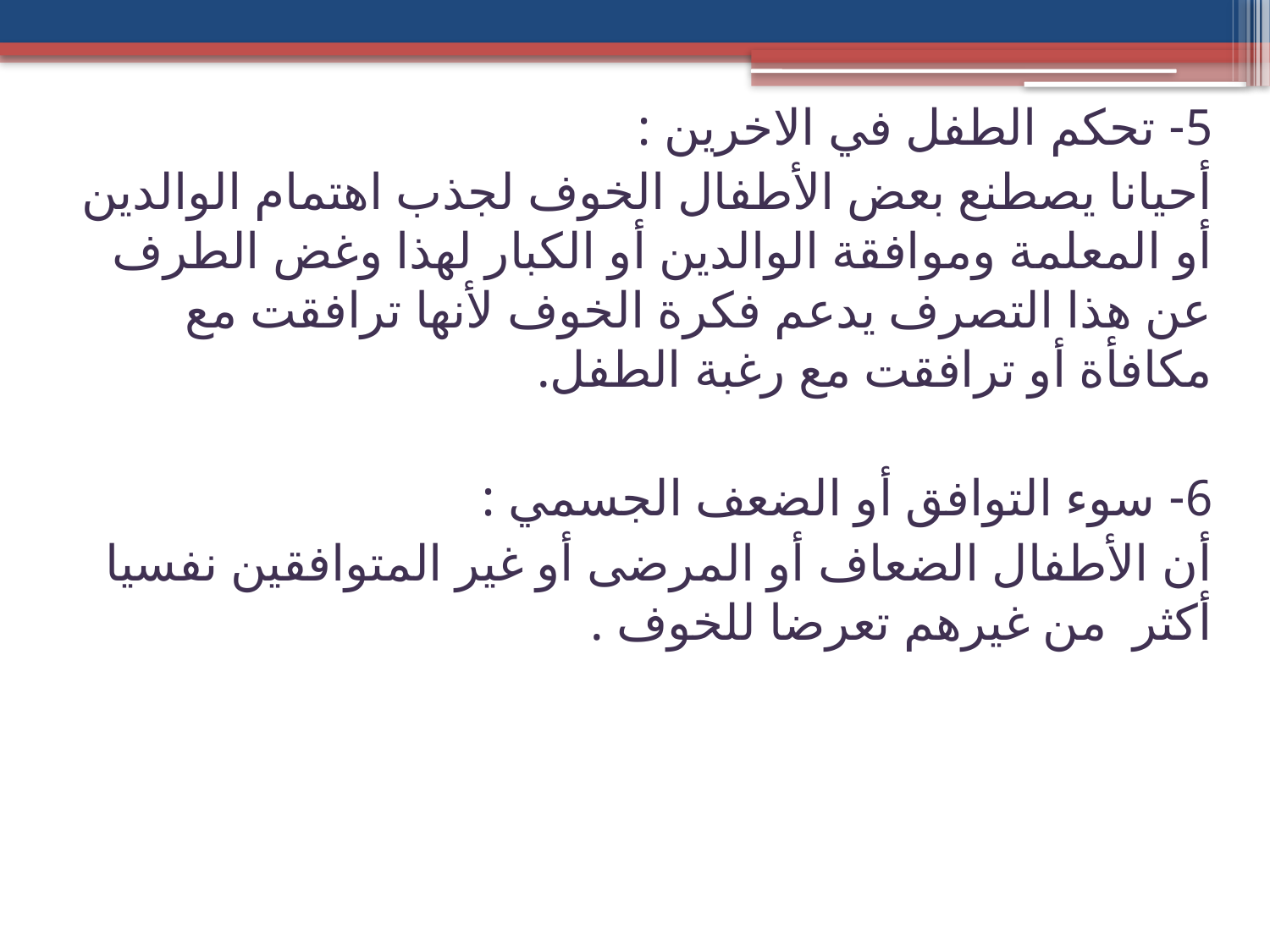

5- تحكم الطفل في الاخرين :
أحيانا يصطنع بعض الأطفال الخوف لجذب اهتمام الوالدين أو المعلمة وموافقة الوالدين أو الكبار لهذا وغض الطرف عن هذا التصرف يدعم فكرة الخوف لأنها ترافقت مع مكافأة أو ترافقت مع رغبة الطفل.

6- سوء التوافق أو الضعف الجسمي :
أن الأطفال الضعاف أو المرضى أو غير المتوافقين نفسيا أكثر  من غيرهم تعرضا للخوف .